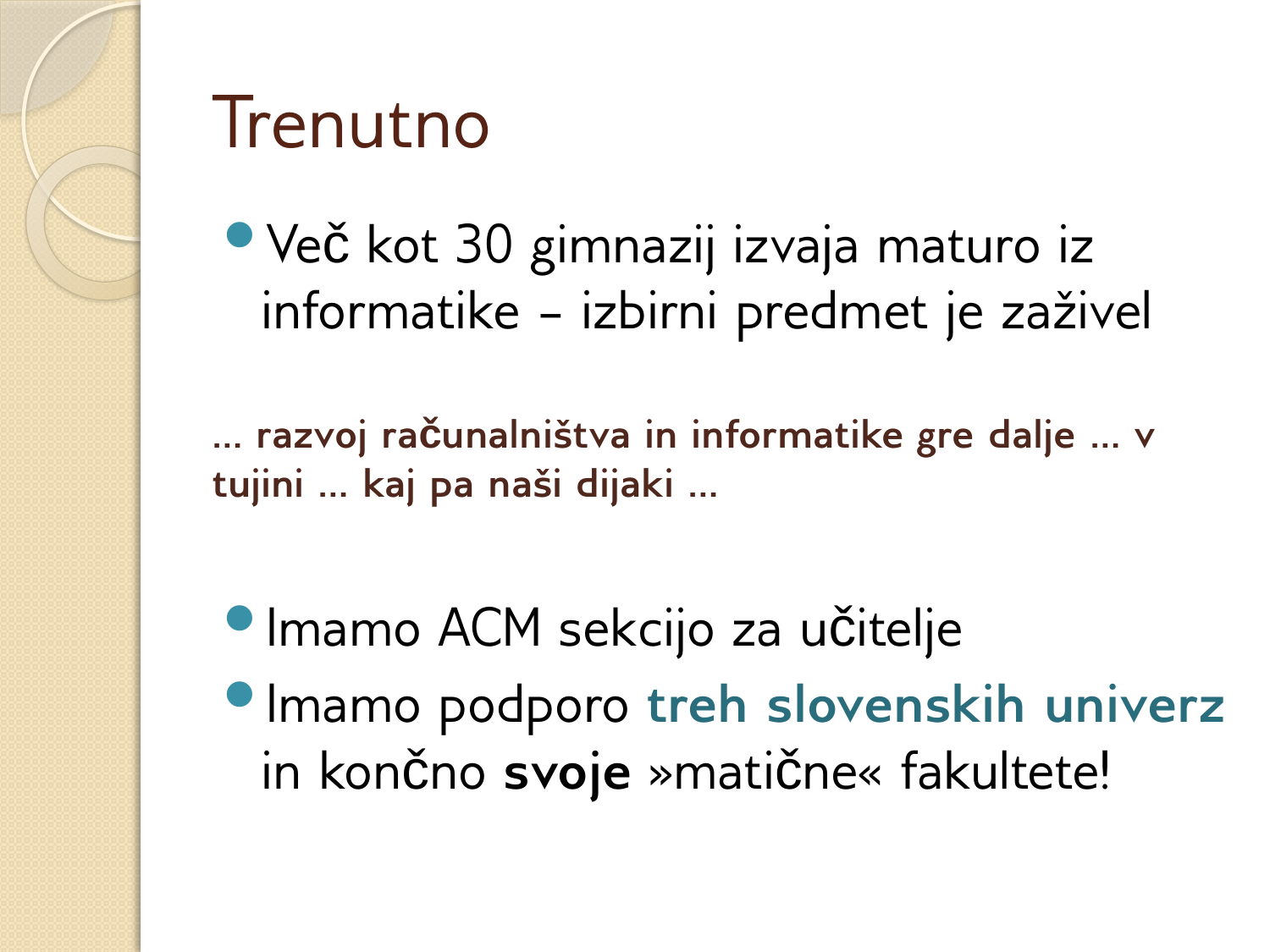

# Trenutno
Več kot 30 gimnazij izvaja maturo iz informatike – izbirni predmet je zaživel

… razvoj računalništva in informatike gre dalje … v tujini … kaj pa naši dijaki …

Imamo ACM sekcijo za učitelje
Imamo podporo treh slovenskih univerz in končno svoje »matične« fakultete!